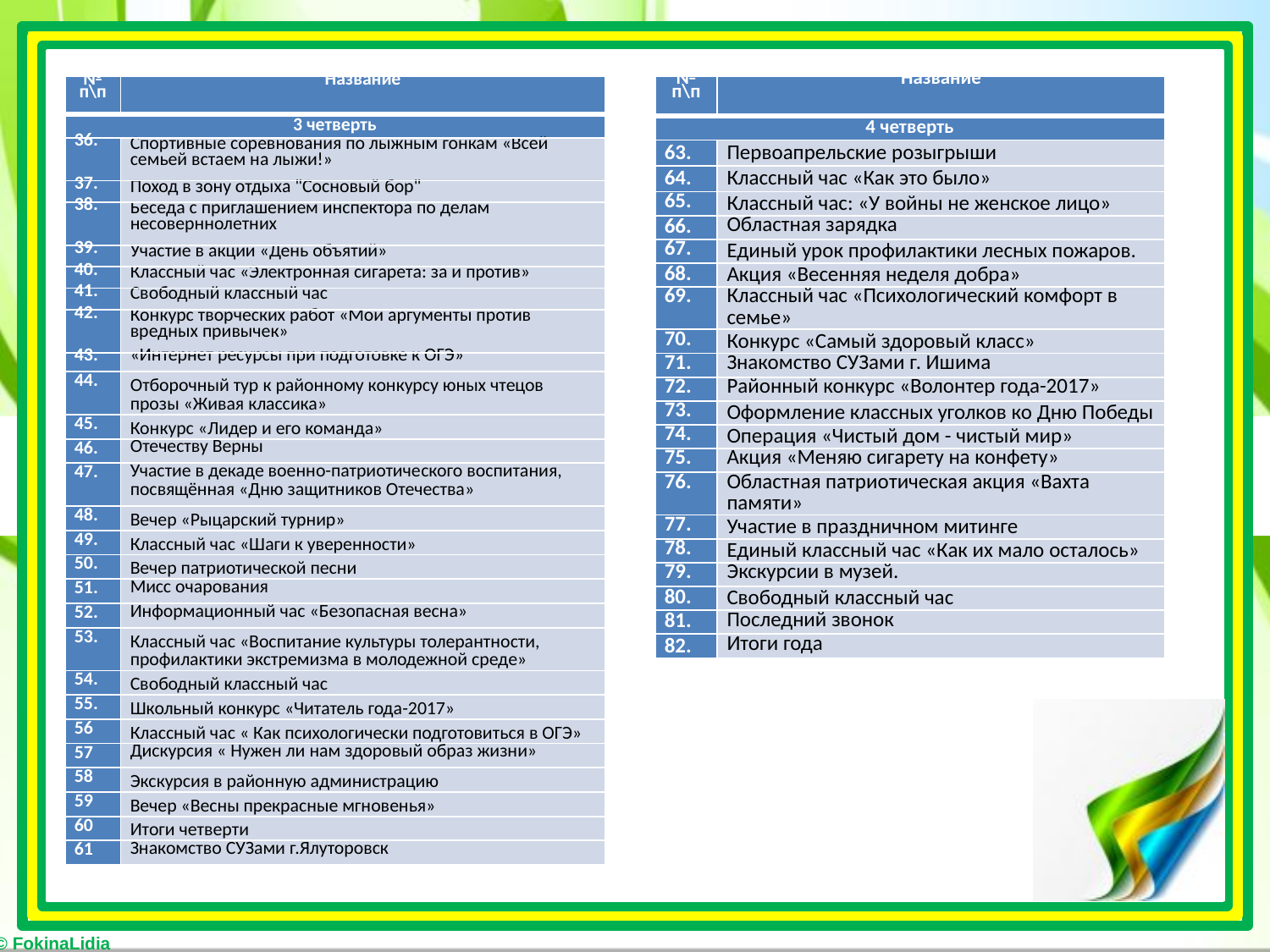

| № п\п | Название |
| --- | --- |
| 3 четверть |  |
| 36. | Спортивные соревнования по лыжным гонкам «Всей семьей встаем на лыжи!» |
| 37. | Поход в зону отдыха "Сосновый бор" |
| 38. | Беседа с приглашением инспектора по делам несоверннолетних |
| 39. | Участие в акции «День объятий» |
| 40. | Классный час «Электронная сигарета: за и против» |
| 41. | Свободный классный час |
| 42. | Конкурс творческих работ «Мои аргументы против вредных привычек» |
| 43. | «Интернет ресурсы при подготовке к ОГЭ» |
| 44. | Отборочный тур к районному конкурсу юных чтецов прозы «Живая классика» |
| 45. | Конкурс «Лидер и его команда» |
| 46. | Отечеству Верны |
| 47. | Участие в декаде военно-патриотиче­ского воспитания, посвящённая «Дню защитников Отечества» |
| 48. | Вечер «Рыцарский турнир» |
| 49. | Классный час «Шаги к уверенности» |
| 50. | Вечер патриоти­ческой песни |
| 51. | Мисс очарования |
| 52. | Информационный час «Безопасная весна» |
| 53. | Классный час «Воспитание культуры толерантности, профилактики экстремизма в молодежной среде» |
| 54. | Свободный классный час |
| 55. | Школьный конкурс «Читатель года-2017» |
| 56 | Классный час « Как психологически подготовиться в ОГЭ» |
| 57 | Дискурсия « Нужен ли нам здоровый образ жизни» |
| 58 | Экскурсия в районную администрацию |
| 59 | Вечер «Весны прекрасные мгновенья» |
| 60 | Итоги четверти |
| 61 | Знакомство СУЗами г.Ялуторовск |
| № п\п | Название |
| --- | --- |
| 4 четверть |  |
| 63. | Первоапрельские розыгрыши |
| 64. | Классный час «Как это было» |
| 65. | Классный час: «У войны не женское лицо» |
| 66. | Областная зарядка |
| 67. | Единый урок профилактики лесных пожаров. |
| 68. | Акция «Весенняя неделя добра» |
| 69. | Классный час «Психологический комфорт в семье» |
| 70. | Конкурс «Самый здоровый класс» |
| 71. | Знакомство СУЗами г. Ишима |
| 72. | Районный конкурс «Волонтер года-2017» |
| 73. | Оформление классных уголков ко Дню Победы |
| 74. | Операция «Чистый дом - чистый мир» |
| 75. | Акция «Меняю сигарету на конфету» |
| 76. | Областная патрио­тическая акция «Вахта памяти» |
| 77. | Участие в праздничном митинге |
| 78. | Единый классный час «Как их мало осталось» |
| 79. | Экскурсии в музей. |
| 80. | Свободный классный час |
| 81. | Последний звонок |
| 82. | Итоги года |